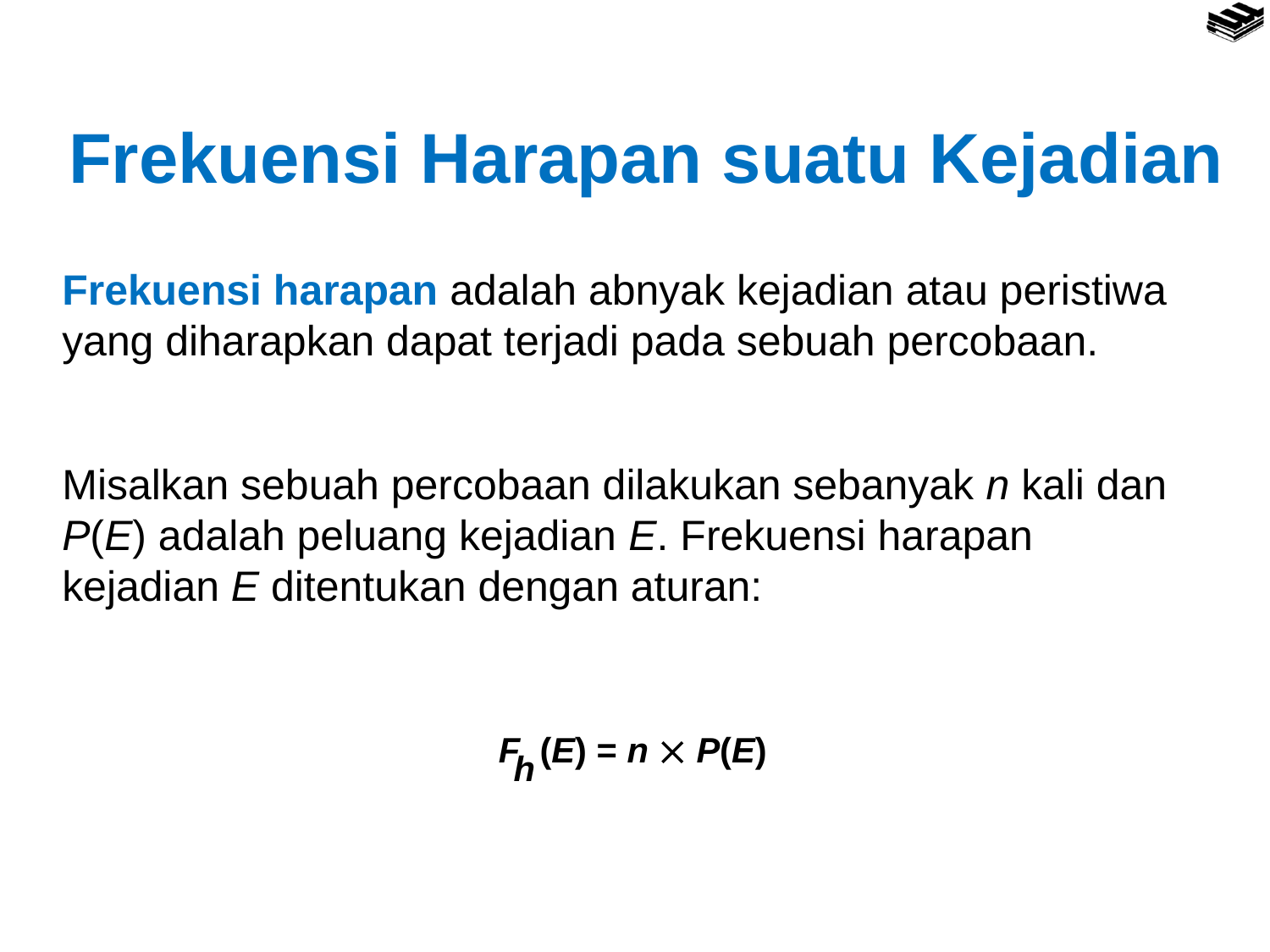

Frekuensi Harapan suatu Kejadian
Frekuensi harapan adalah abnyak kejadian atau peristiwa yang diharapkan dapat terjadi pada sebuah percobaan.

Misalkan sebuah percobaan dilakukan sebanyak n kali dan P(E) adalah peluang kejadian E. Frekuensi harapan kejadian E ditentukan dengan aturan:
F  (E) = n × P(E)
h